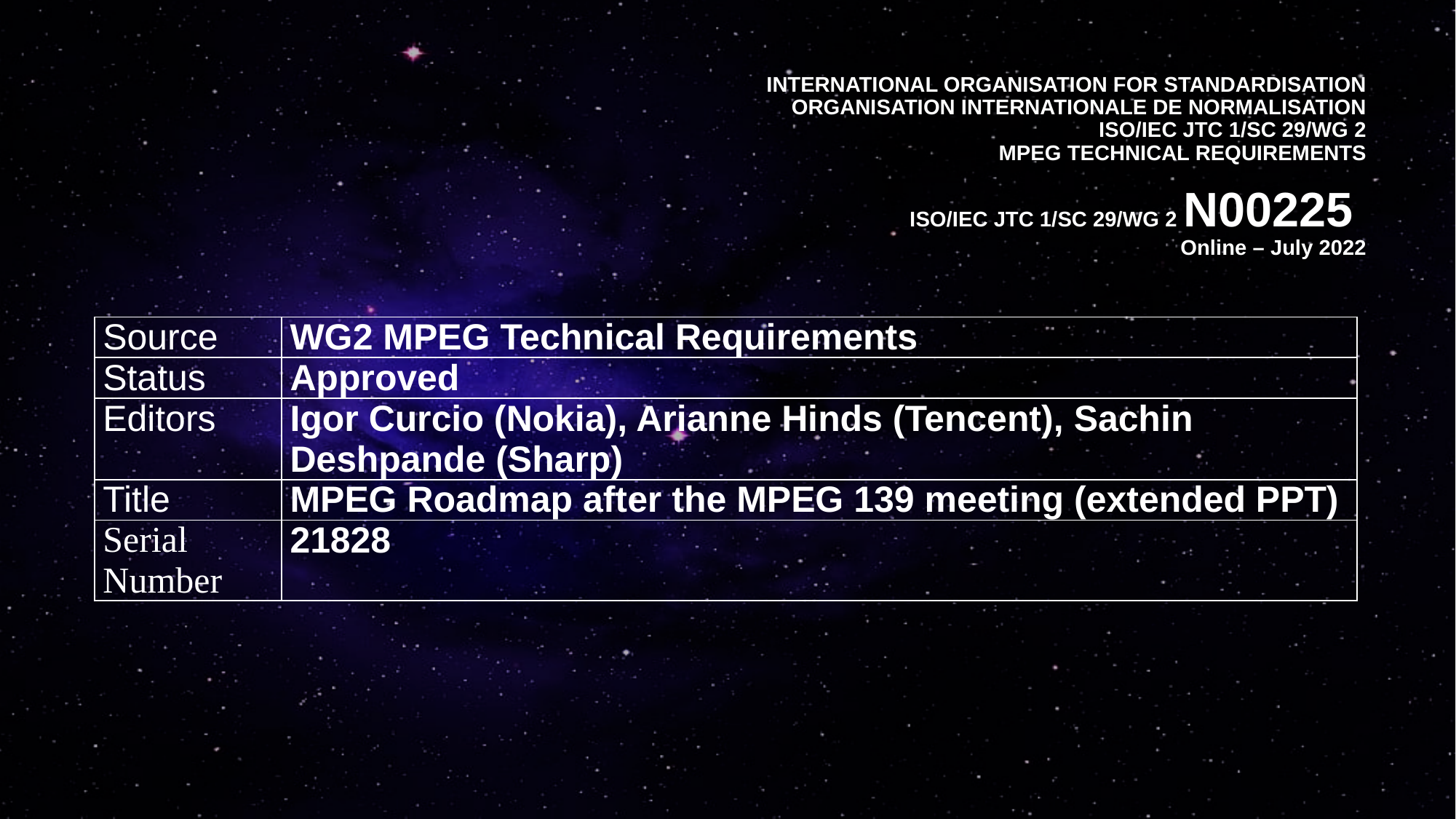

# INTERNATIONAL ORGANISATION FOR STANDARDISATION
ORGANISATION INTERNATIONALE DE NORMALISATION
ISO/IEC JTC 1/SC 29/WG 2
MPEG TECHNICAL REQUIREMENTS
ISO/IEC JTC 1/SC 29/WG 2 N00225
Online – July 2022
| Source | WG2 MPEG Technical Requirements |
| --- | --- |
| Status | Approved |
| Editors | Igor Curcio (Nokia), Arianne Hinds (Tencent), Sachin Deshpande (Sharp) |
| Title | MPEG Roadmap after the MPEG 139 meeting (extended PPT) |
| Serial Number | 21828 |